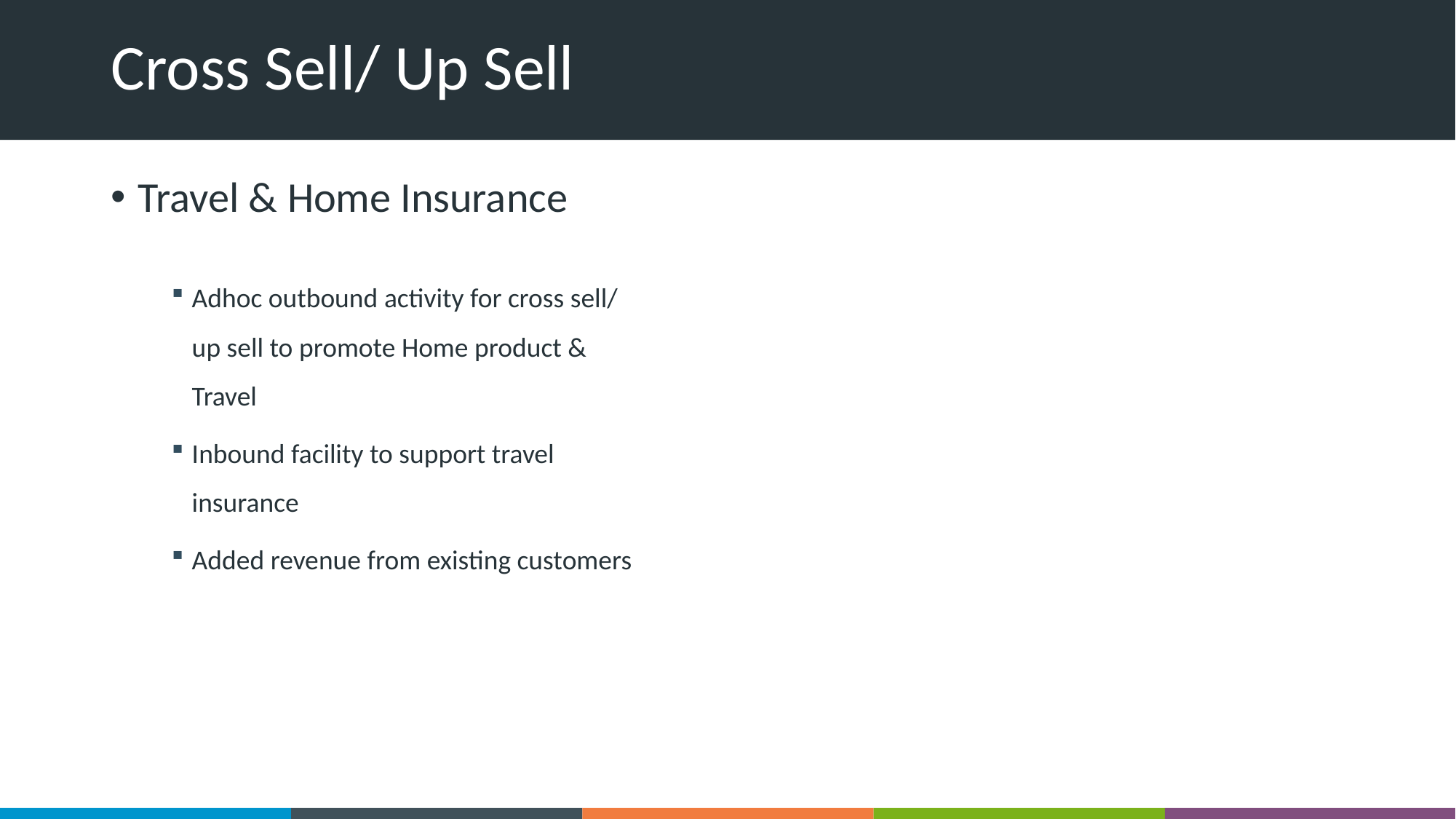

# Cross Sell/ Up Sell
Travel & Home Insurance
Adhoc outbound activity for cross sell/ up sell to promote Home product & Travel
Inbound facility to support travel insurance
Added revenue from existing customers